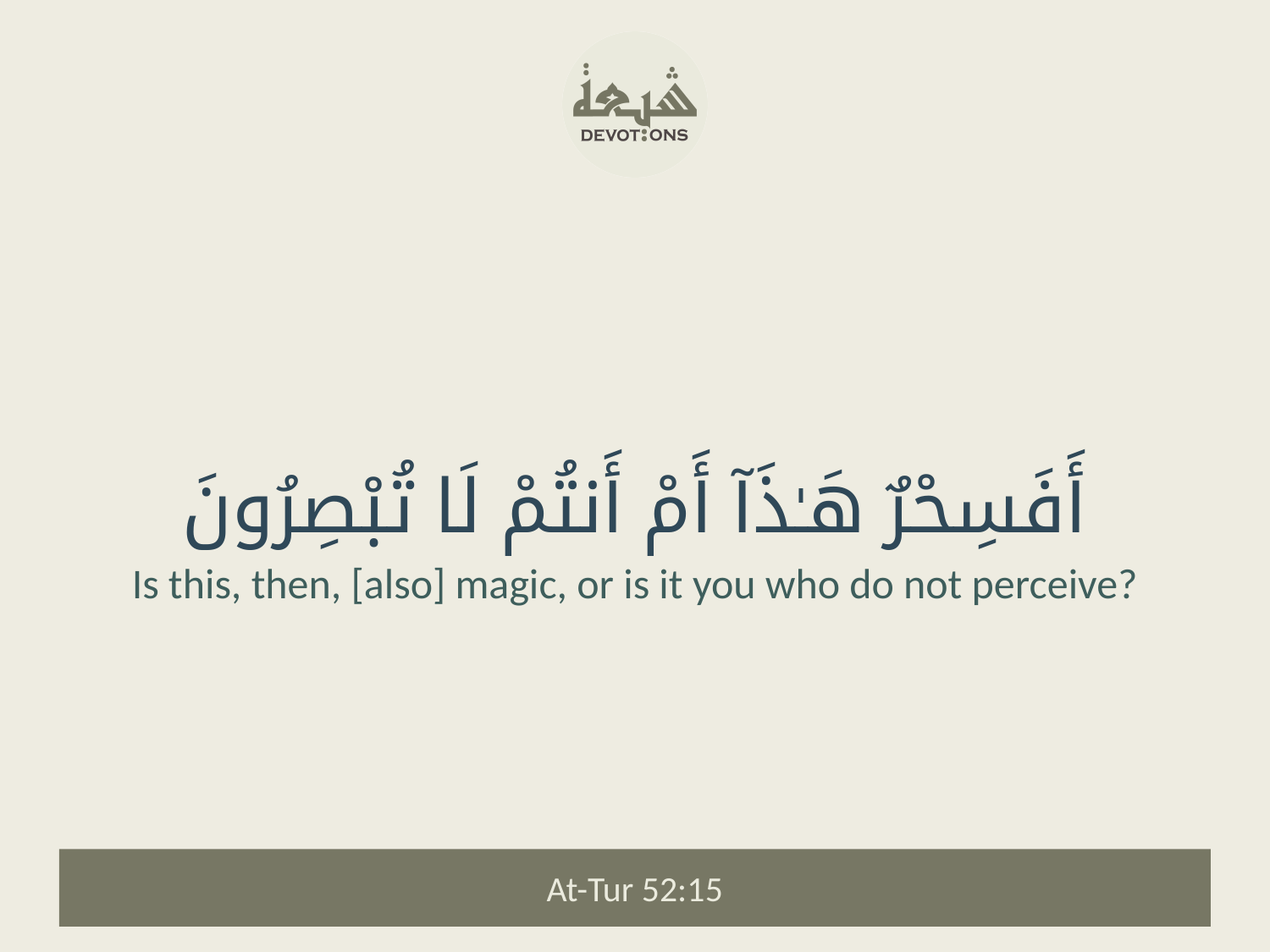

أَفَسِحْرٌ هَـٰذَآ أَمْ أَنتُمْ لَا تُبْصِرُونَ
Is this, then, [also] magic, or is it you who do not perceive?
At-Tur 52:15